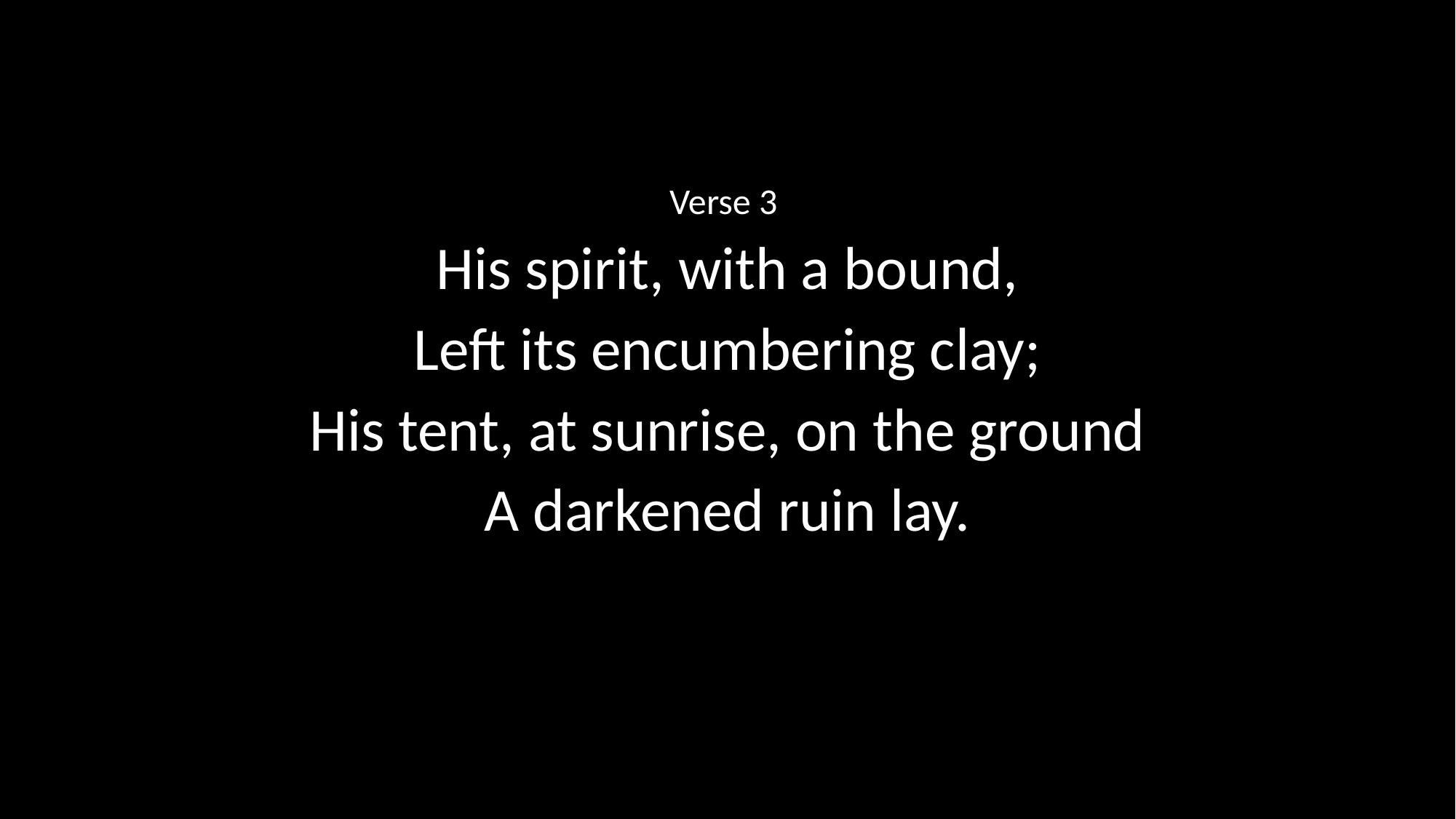

Verse 3
His spirit, with a bound,
Left its encumbering clay;
His tent, at sunrise, on the ground
A darkened ruin lay.